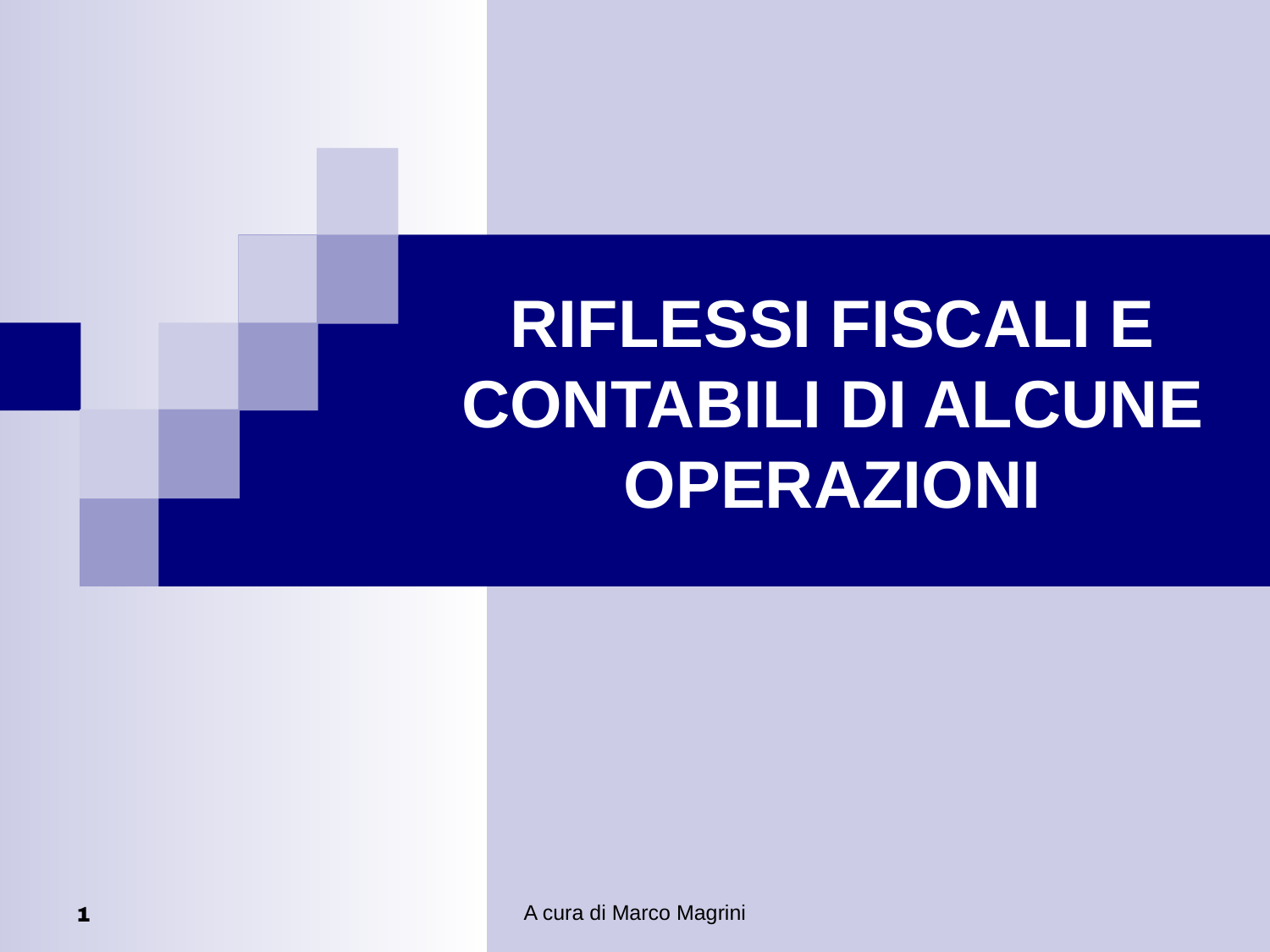

# RIFLESSI FISCALI E CONTABILI DI ALCUNE OPERAZIONI
1
A cura di Marco Magrini